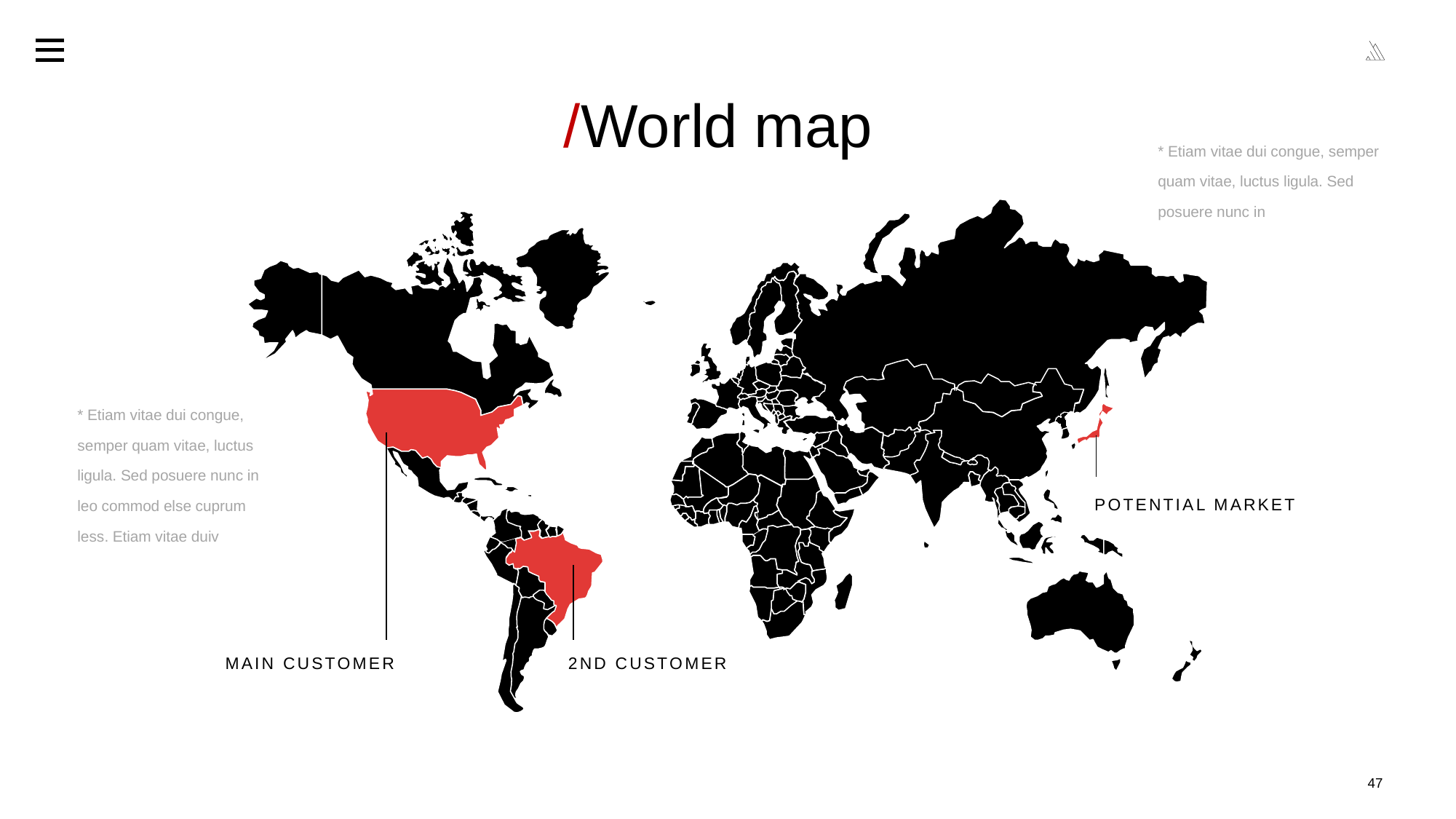

/World map

* Etiam vitae dui congue, semper quam vitae, luctus ligula. Sed posuere nunc in

* Etiam vitae dui congue, semper quam vitae, luctus ligula. Sed posuere nunc in leo commod else cuprum less. Etiam vitae duiv
POTENTIAL MARKET
MAIN CUSTOMER
2ND CUSTOMER